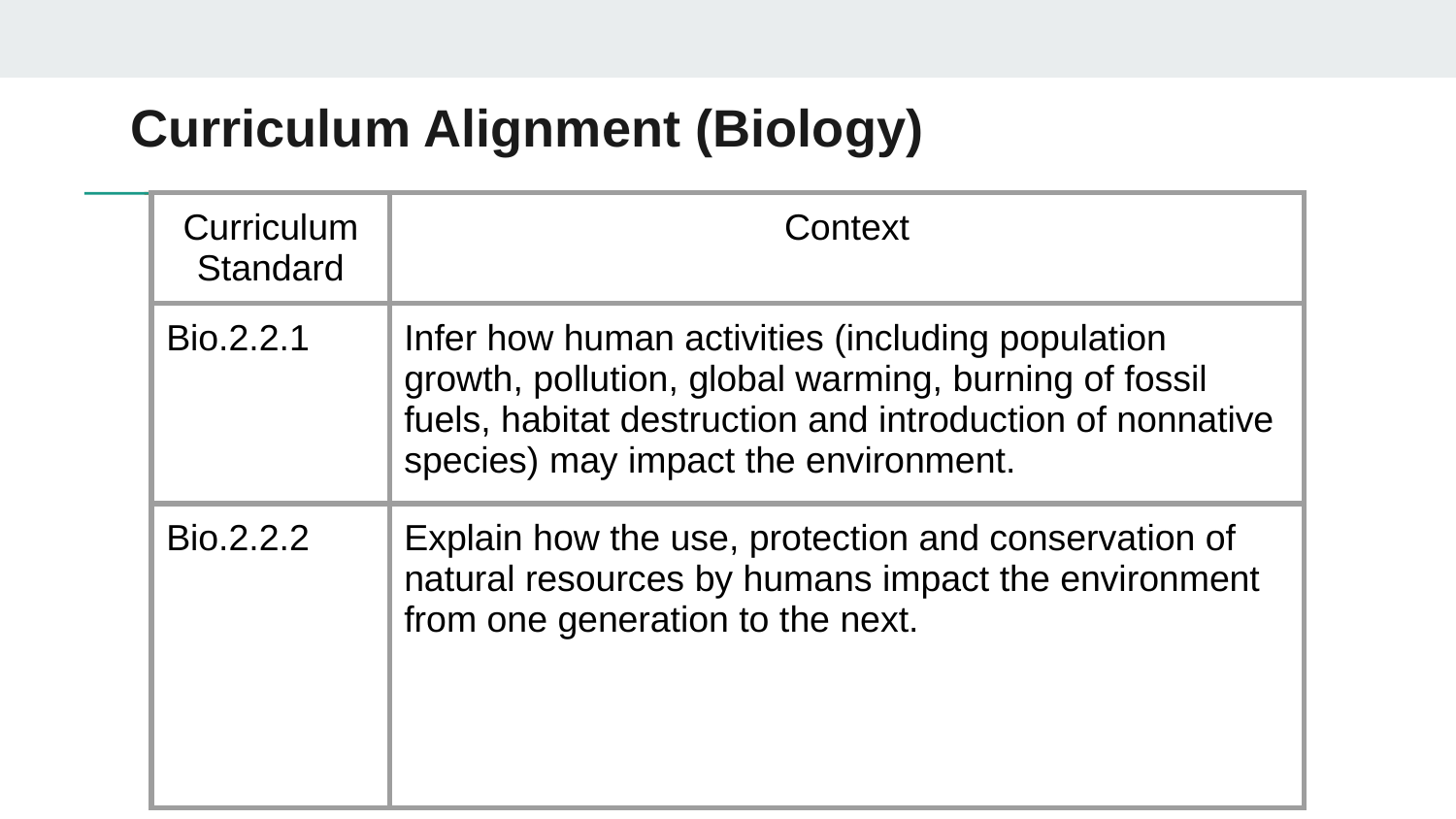

# Curriculum Alignment (Biology)
| Curriculum Standard | Context |
| --- | --- |
| Bio.2.2.1 | Infer how human activities (including population growth, pollution, global warming, burning of fossil fuels, habitat destruction and introduction of nonnative species) may impact the environment. |
| Bio.2.2.2 | Explain how the use, protection and conservation of natural resources by humans impact the environment from one generation to the next. |